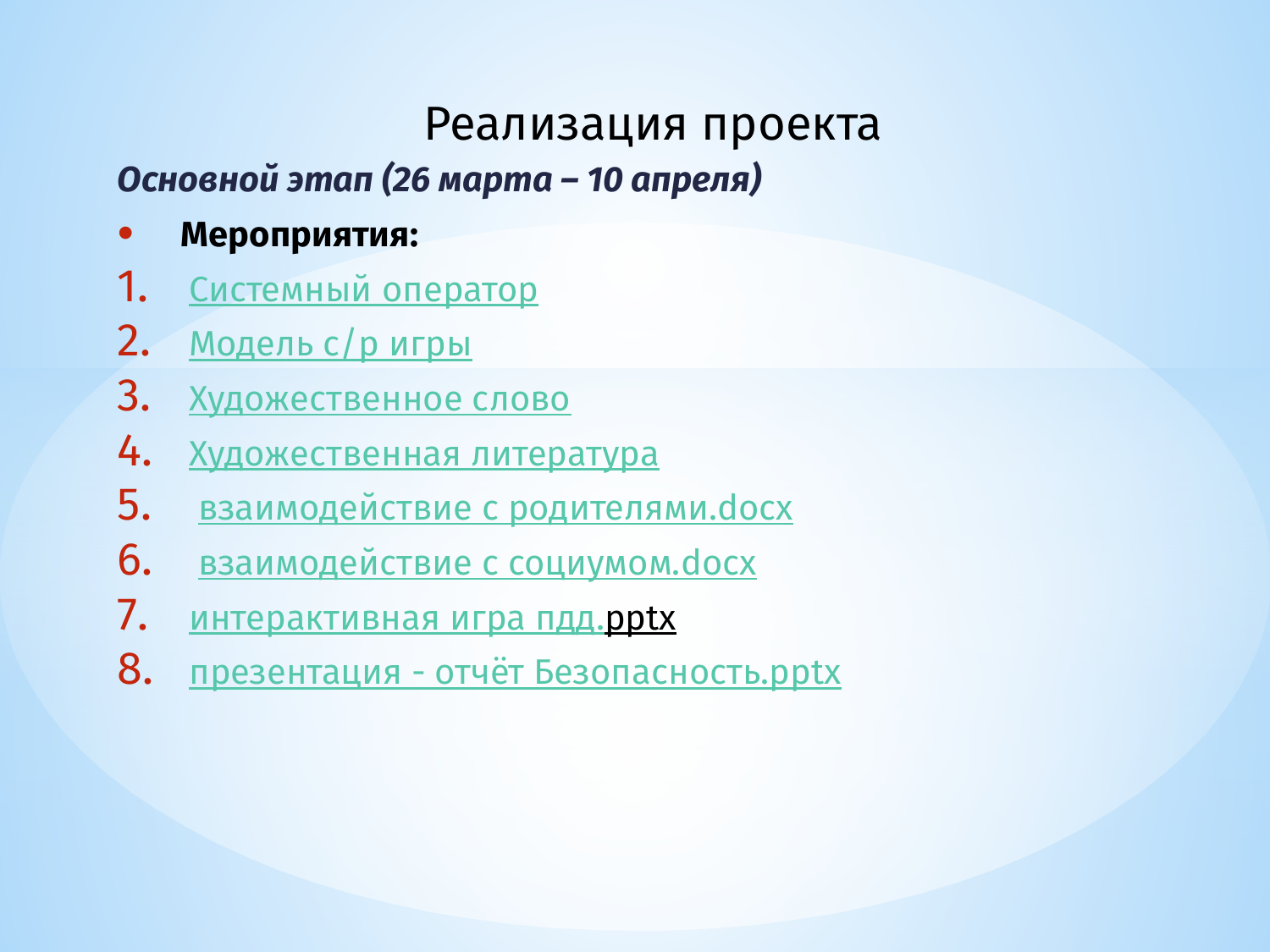

Реализация проекта
Основной этап (26 марта – 10 апреля)
Мероприятия:
Системный оператор
Модель с/р игры
Художественное слово
Художественная литература
 взаимодействие с родителями.docx
 взаимодействие с социумом.docx
интерактивная игра пдд.pptx
презентация - отчёт Безопасность.pptx